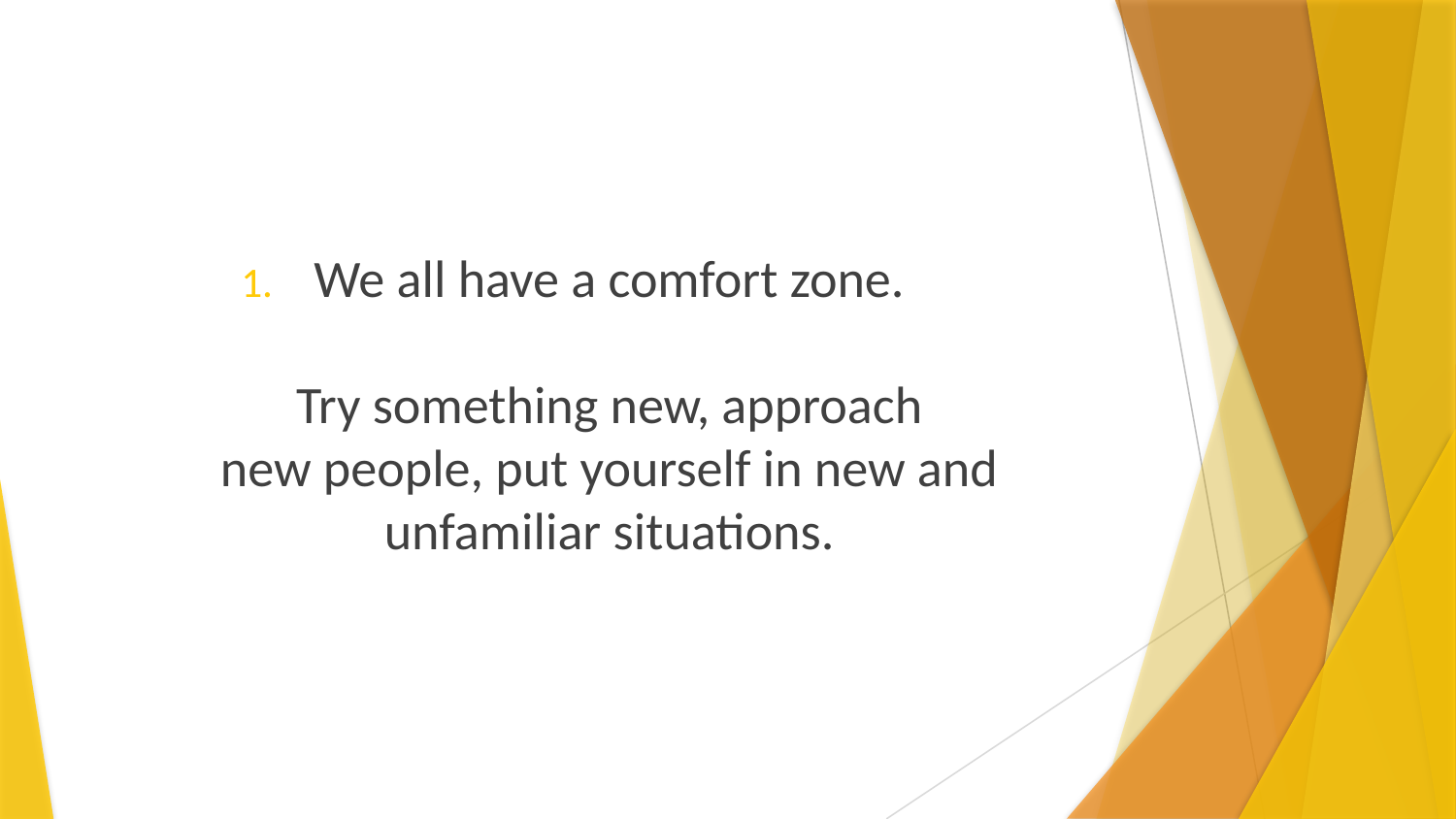

We all have a comfort zone.
Try something new, approach
new people, put yourself in new and
unfamiliar situations.